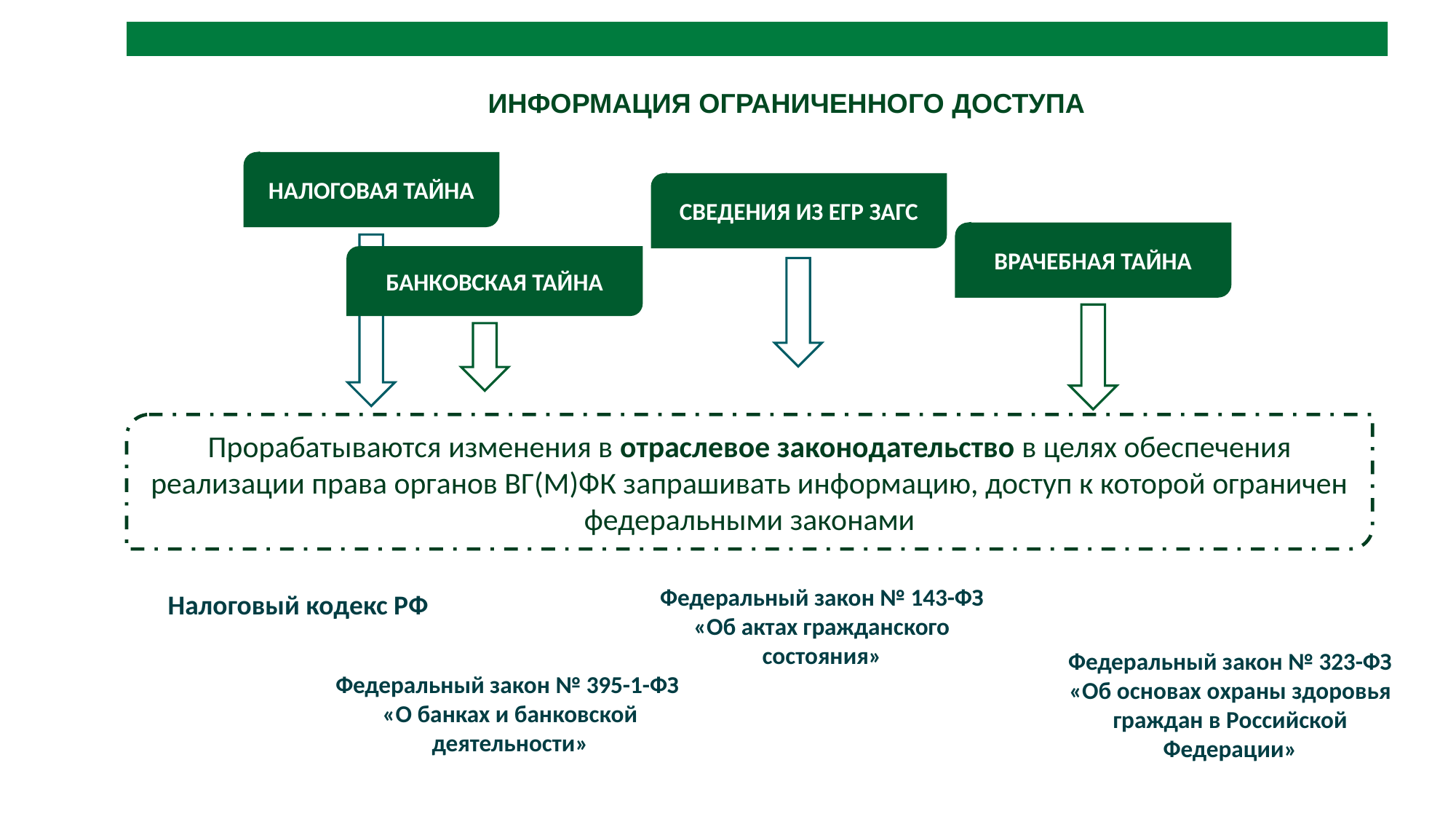

ИНФОРМАЦИЯ ОГРАНИЧЕННОГО ДОСТУПА
НАЛОГОВАЯ ТАЙНА
СВЕДЕНИЯ ИЗ ЕГР ЗАГС
ВРАЧЕБНАЯ ТАЙНА

БАНКОВСКАЯ ТАЙНА

Прорабатываются изменения в отраслевое законодательство в целях обеспечения реализации права органов ВГ(М)ФК запрашивать информацию, доступ к которой ограничен федеральными законами
Федеральный закон № 143-ФЗ «Об актах гражданского состояния»
Налоговый кодекс РФ
Федеральный закон № 323-ФЗ «Об основах охраны здоровья граждан в Российской Федерации»
Федеральный закон № 395-1-ФЗ
«О банках и банковской деятельности»